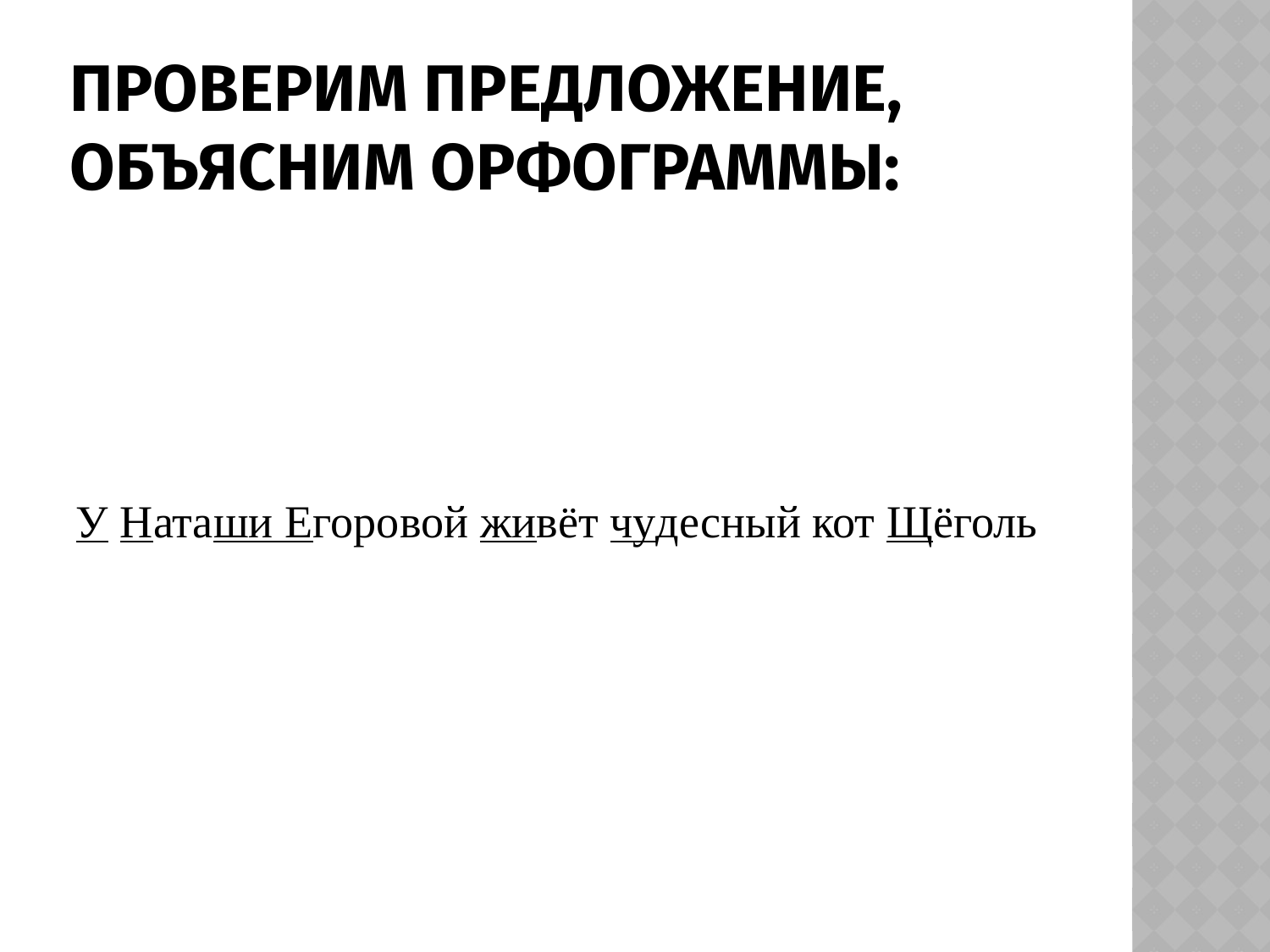

# Проверим предложение, объясним орфограммы:

У Наташи Егоровой живёт чудесный кот Щёголь